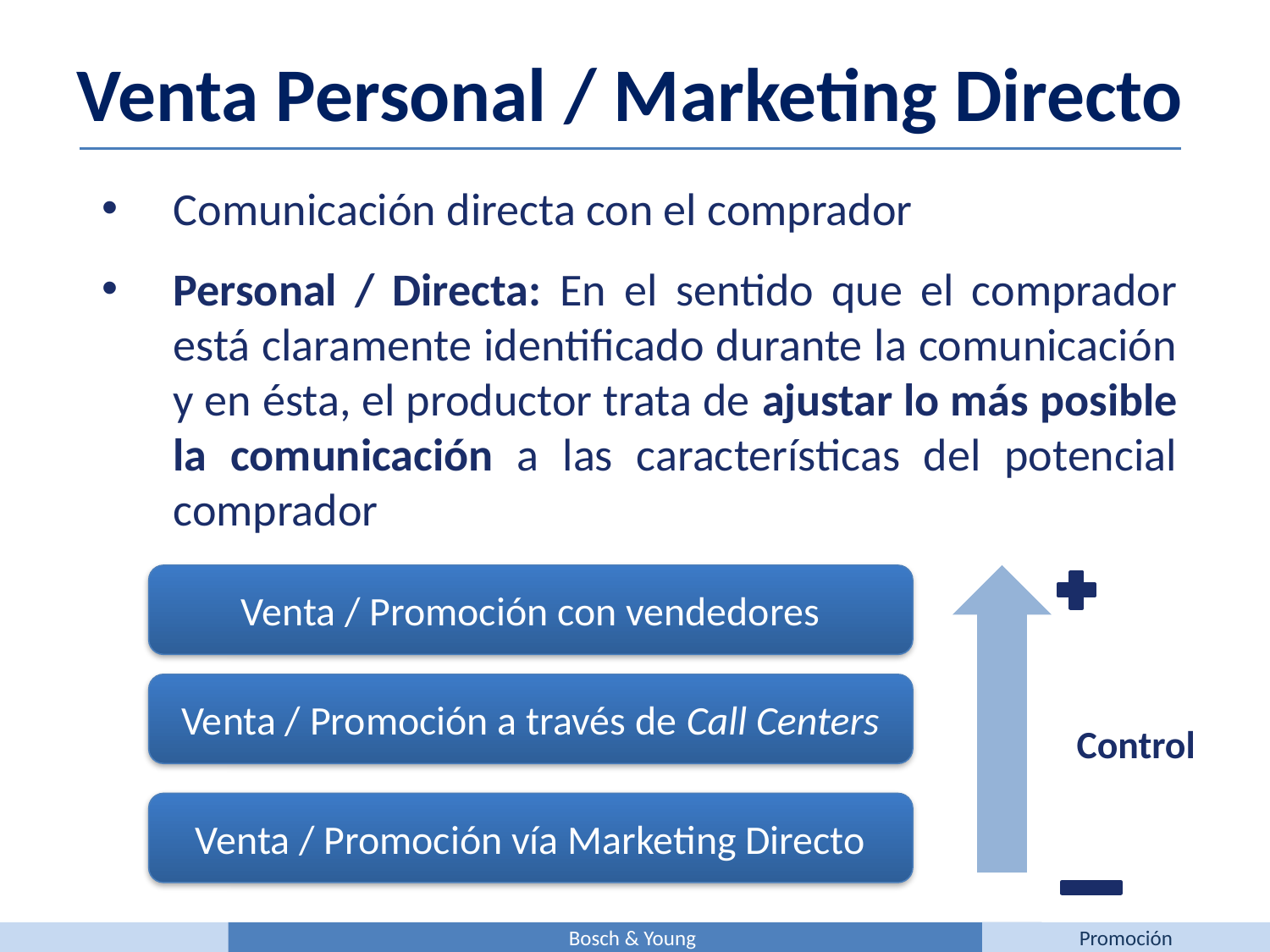

Venta Personal / Marketing Directo
Comunicación directa con el comprador

Personal / Directa: En el sentido que el comprador está claramente identificado durante la comunicación y en ésta, el productor trata de ajustar lo más posible la comunicación a las características del potencial comprador
Venta / Promoción con vendedores
Venta / Promoción a través de Call Centers
Venta / Promoción vía Marketing Directo

Control

Bosch & Young
Promoción